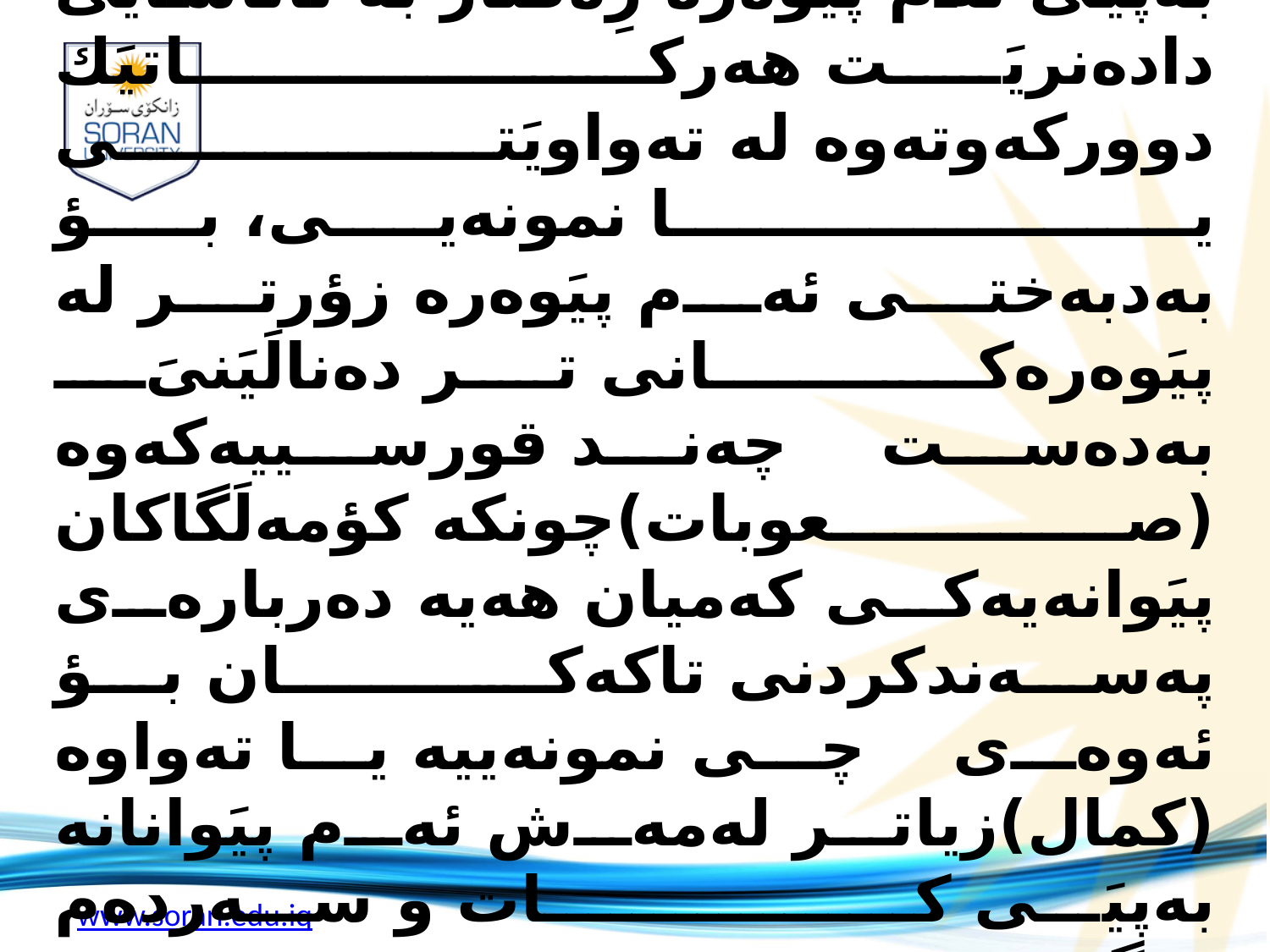

2-پيَوه‌رى نمونه‌يى
به‌پيَى ئه‌م پيَوه‌ره‌ رِه‌فتار به‌ نائاسايى داده‌نريَت هه‌ركــــــــــــــــاتيَك دووركه‌وته‌وه‌ له‌ ته‌واويَتى يـــــــــــــــــــا نمونه‌يى، بؤ به‌دبه‌ختى ئه‌م پيَوه‌ره‌ زؤرتر له‌ پيَوه‌ره‌كــــــــانى تر ده‌نالَيَنىَ به‌ده‌ست چه‌ند قورسييه‌كه‌وه‌ (صعوبات)چونكه‌ كؤمه‌لَگاكان پيَوانه‌يه‌كى كه‌ميان هه‌يه‌ ده‌رباره‌ى په‌سه‌ندكردنى تاكه‌كـــــــــان بؤ ئه‌وه‌ى چى نمونه‌ييه‌ يا ته‌واوه‌ (كمال)زياتر له‌مه‌ش ئه‌م پيَوانانه‌ به‌پيَى كــــــــــــــات و سه‌رده‌م ده‌گؤريَن.